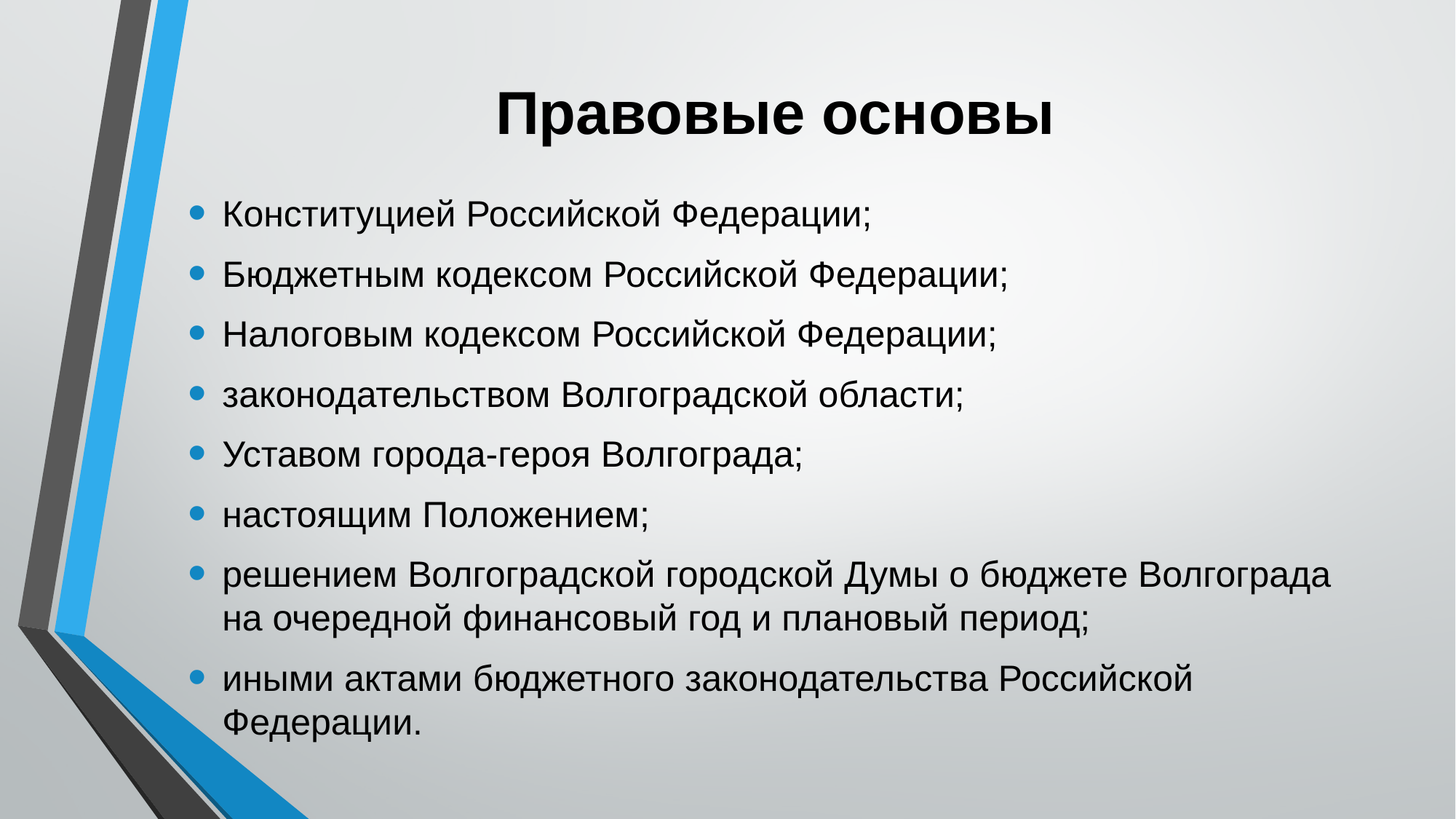

# Правовые основы
Конституцией Российской Федерации;
Бюджетным кодексом Российской Федерации;
Налоговым кодексом Российской Федерации;
законодательством Волгоградской области;
Уставом города-героя Волгограда;
настоящим Положением;
решением Волгоградской городской Думы о бюджете Волгограда на очередной финансовый год и плановый период;
иными актами бюджетного законодательства Российской Федерации.